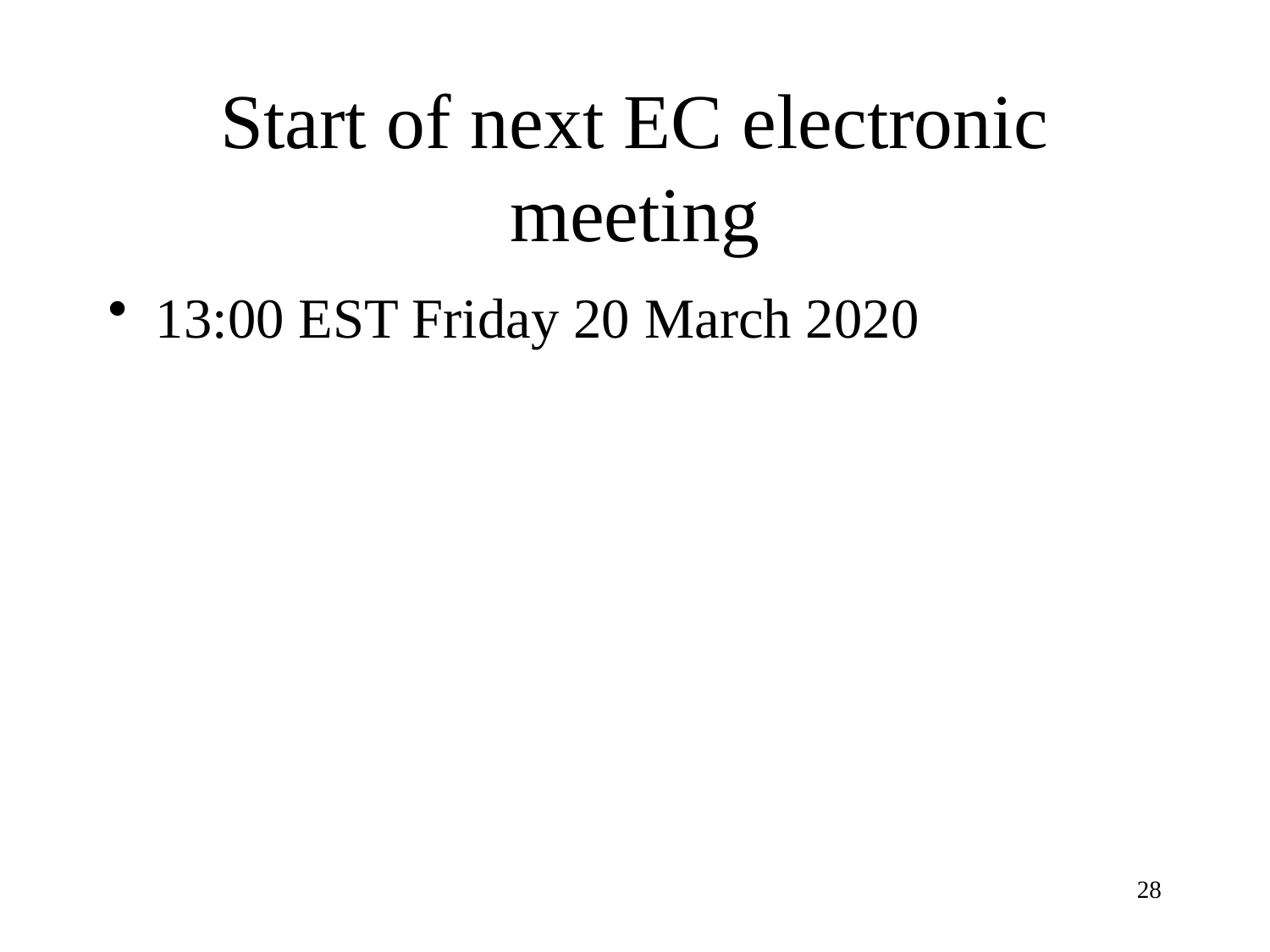

# Start of next EC electronic meeting
13:00 EST Friday 20 March 2020
28